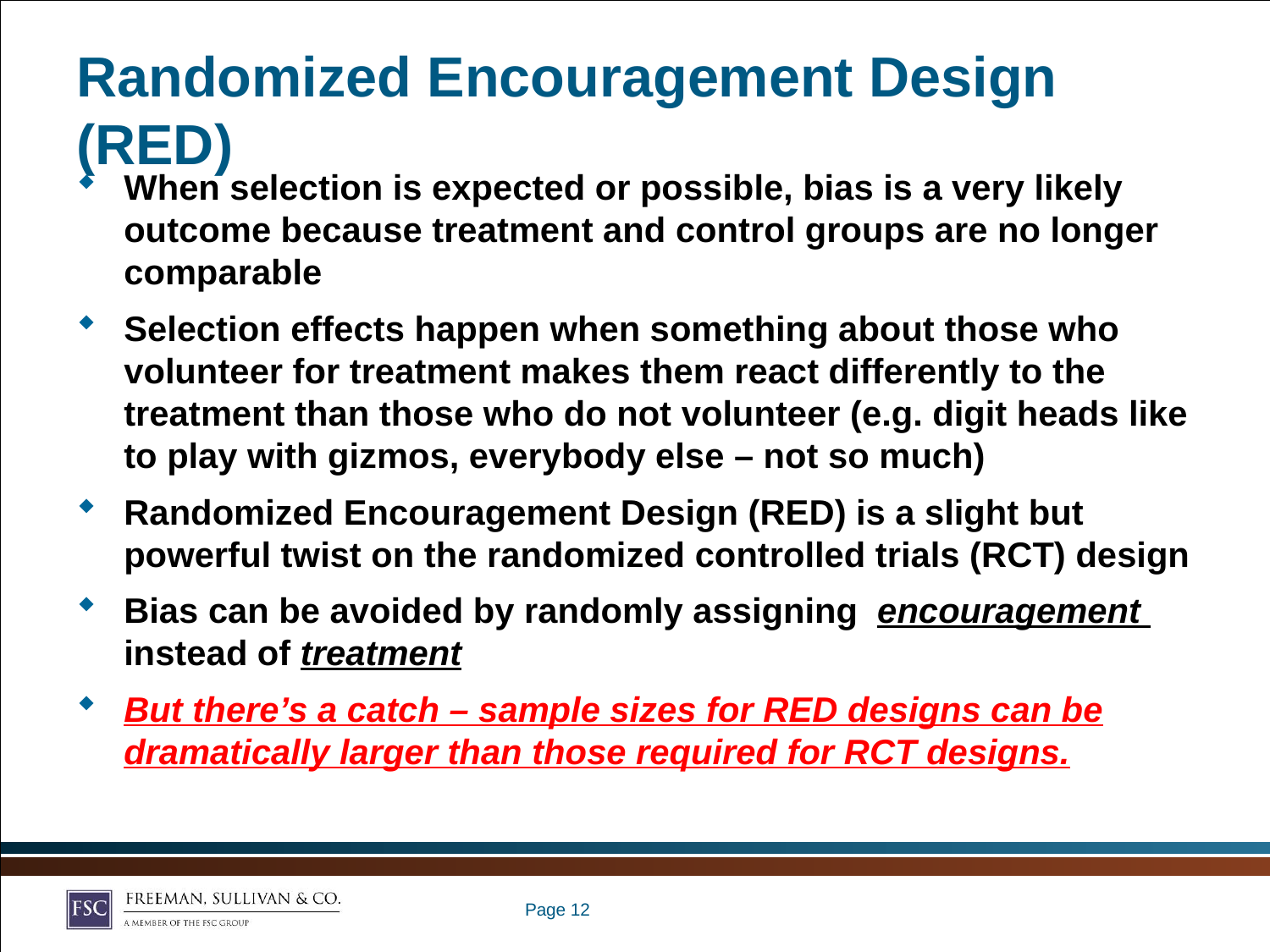

# Randomized Encouragement Design (RED)
When selection is expected or possible, bias is a very likely outcome because treatment and control groups are no longer comparable
Selection effects happen when something about those who volunteer for treatment makes them react differently to the treatment than those who do not volunteer (e.g. digit heads like to play with gizmos, everybody else – not so much)
Randomized Encouragement Design (RED) is a slight but powerful twist on the randomized controlled trials (RCT) design
Bias can be avoided by randomly assigning  encouragement  instead of treatment
But there’s a catch – sample sizes for RED designs can be dramatically larger than those required for RCT designs.
Page 12